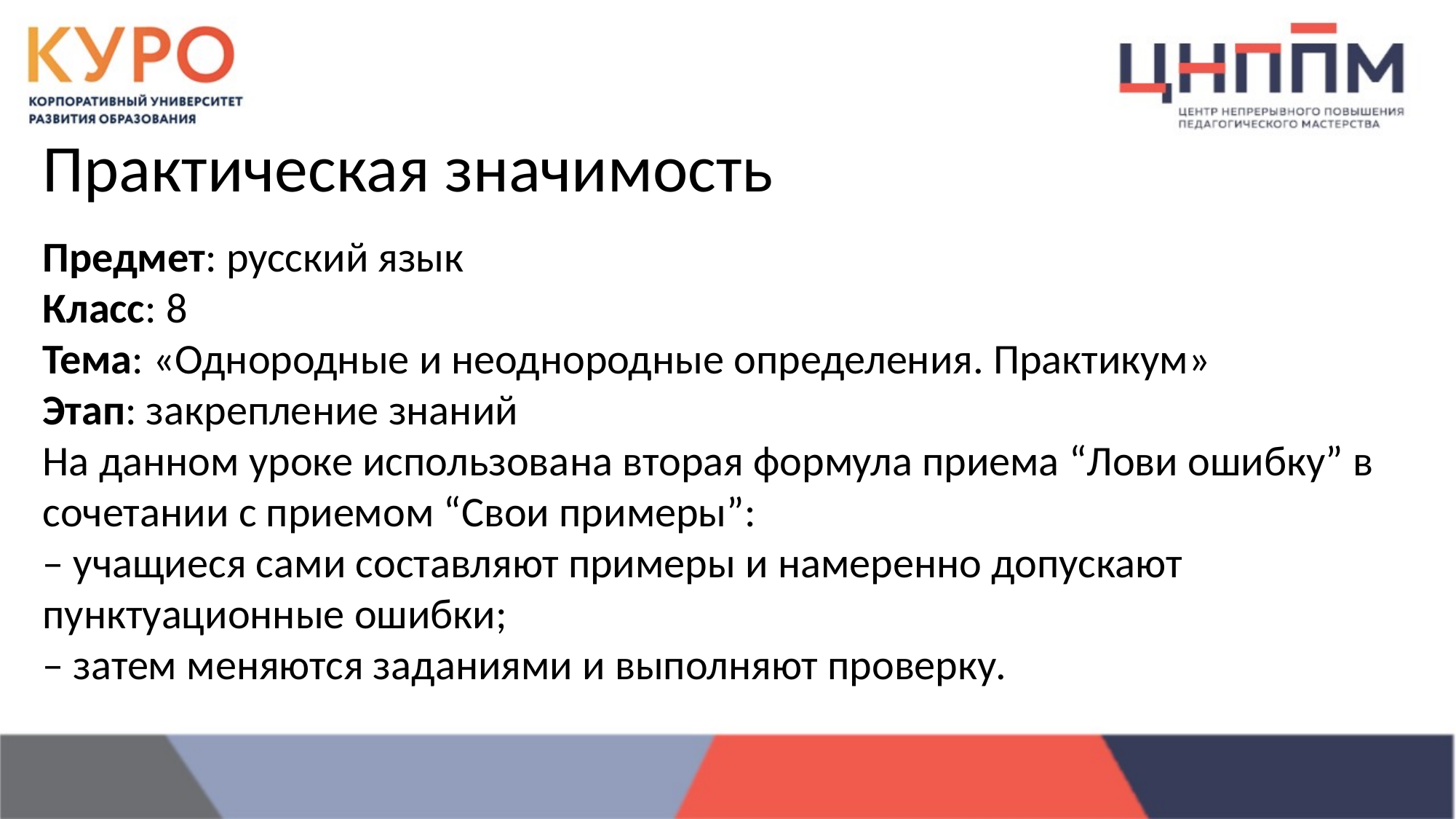

Практическая значимость
Предмет: русский язык
Класс: 8
Тема: «Однородные и неоднородные определения. Практикум»
Этап: закрепление знаний
На данном уроке использована вторая формула приема “Лови ошибку” в сочетании с приемом “Свои примеры”:
– учащиеся сами составляют примеры и намеренно допускают пунктуационные ошибки;
– затем меняются заданиями и выполняют проверку.